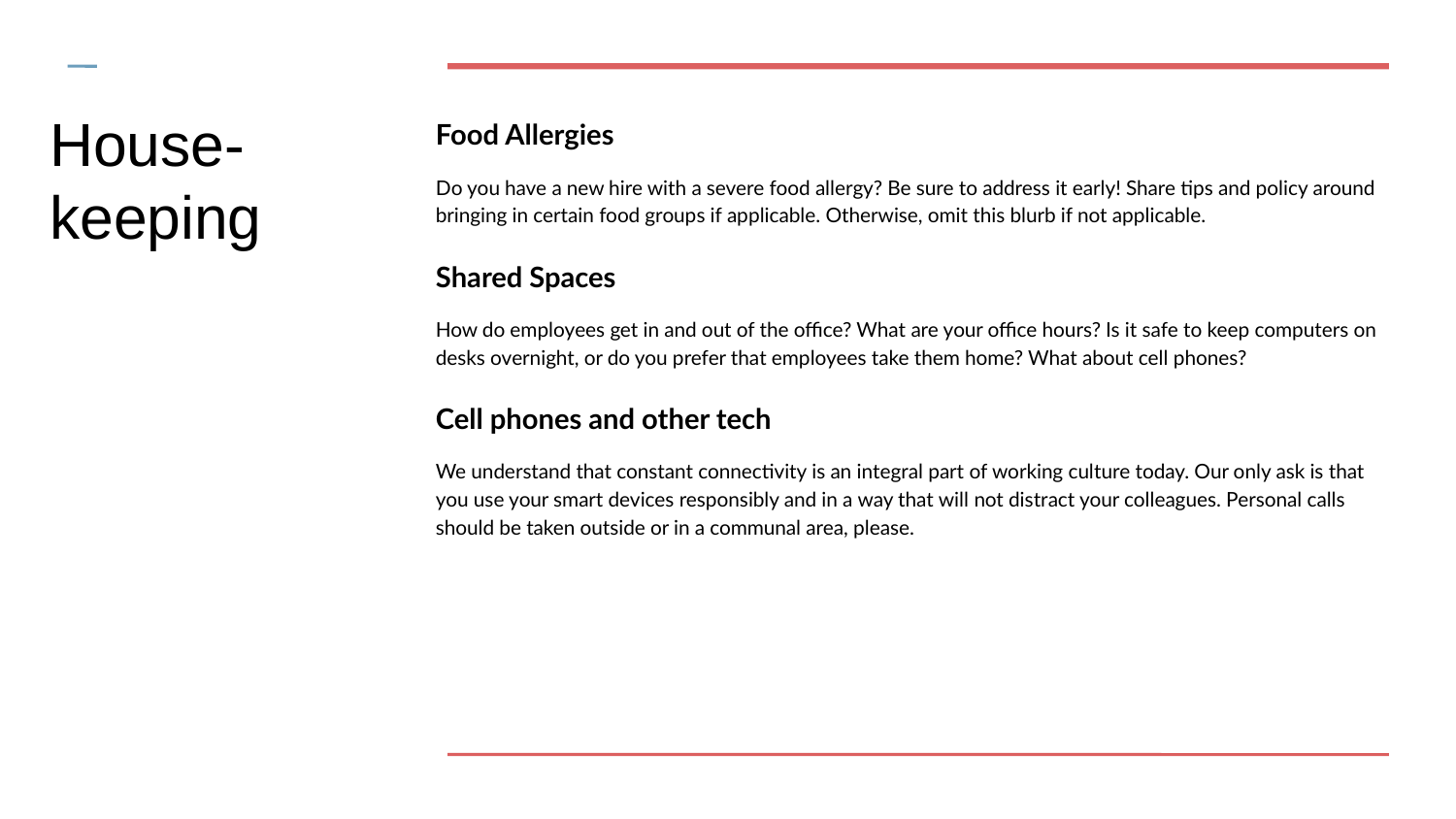

# House- keeping
Food Allergies
Do you have a new hire with a severe food allergy? Be sure to address it early! Share tips and policy around bringing in certain food groups if applicable. Otherwise, omit this blurb if not applicable.
Shared Spaces
How do employees get in and out of the office? What are your office hours? Is it safe to keep computers on desks overnight, or do you prefer that employees take them home? What about cell phones?
Cell phones and other tech
We understand that constant connectivity is an integral part of working culture today. Our only ask is that you use your smart devices responsibly and in a way that will not distract your colleagues. Personal calls should be taken outside or in a communal area, please.